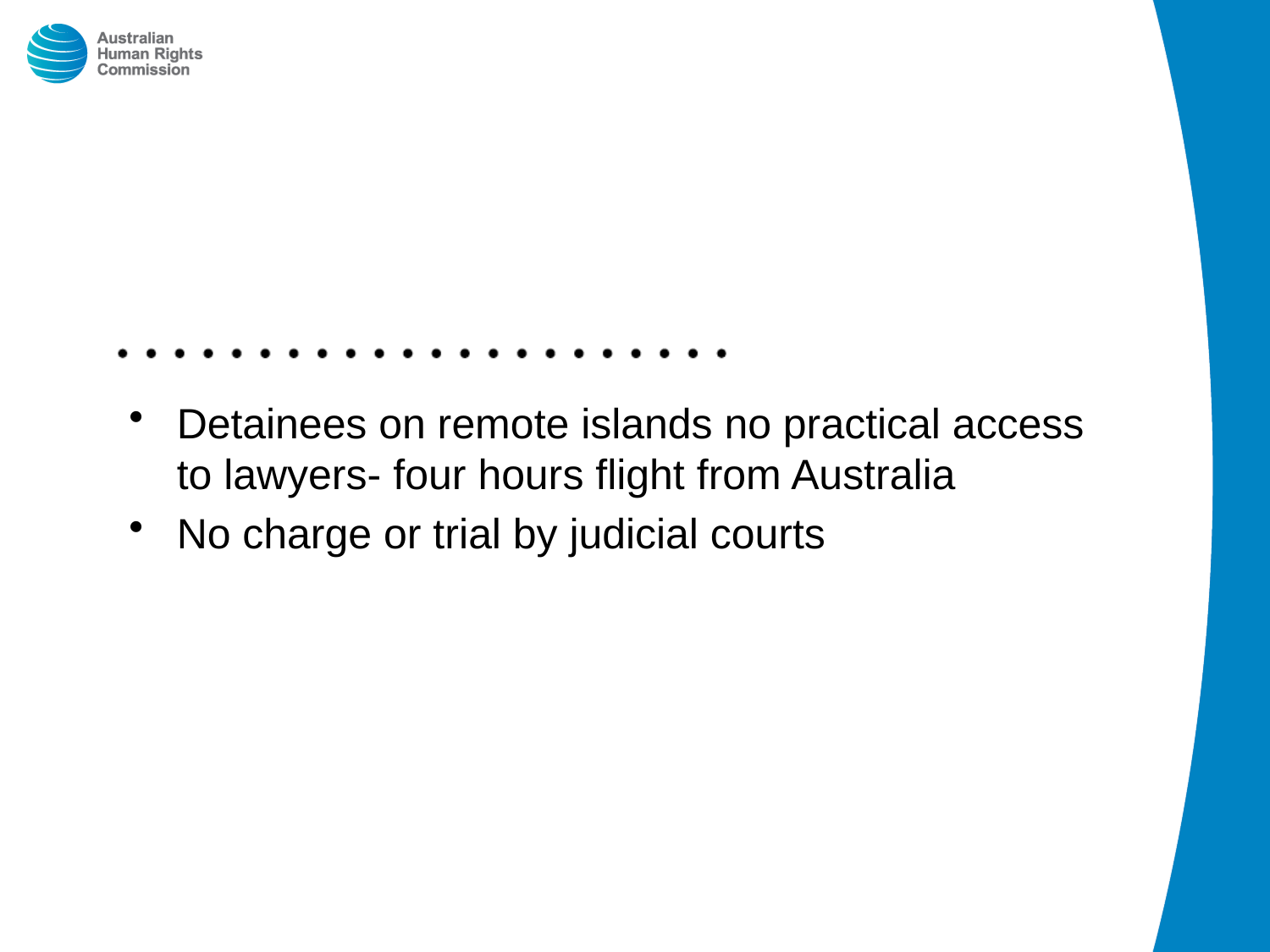

Detainees on remote islands no practical access to lawyers- four hours flight from Australia
No charge or trial by judicial courts